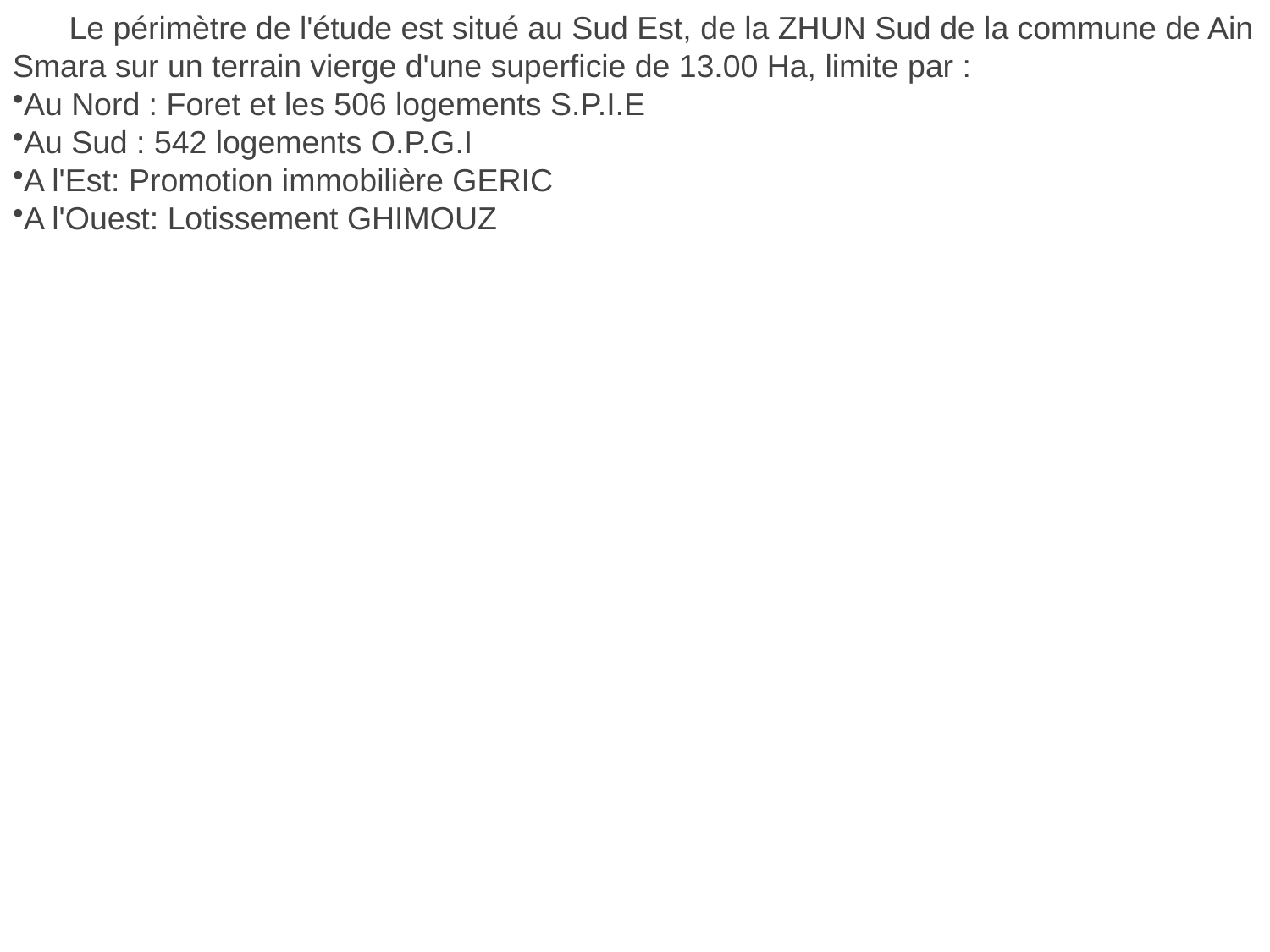

Le périmètre de l'étude est situé au Sud Est, de la ZHUN Sud de la commune de Ain Smara sur un terrain vierge d'une superficie de 13.00 Ha, limite par :
Au Nord : Foret et les 506 logements S.P.I.E
Au Sud : 542 logements O.P.G.I
A l'Est: Promotion immobilière GERIC
A l'Ouest: Lotissement GHIMOUZ